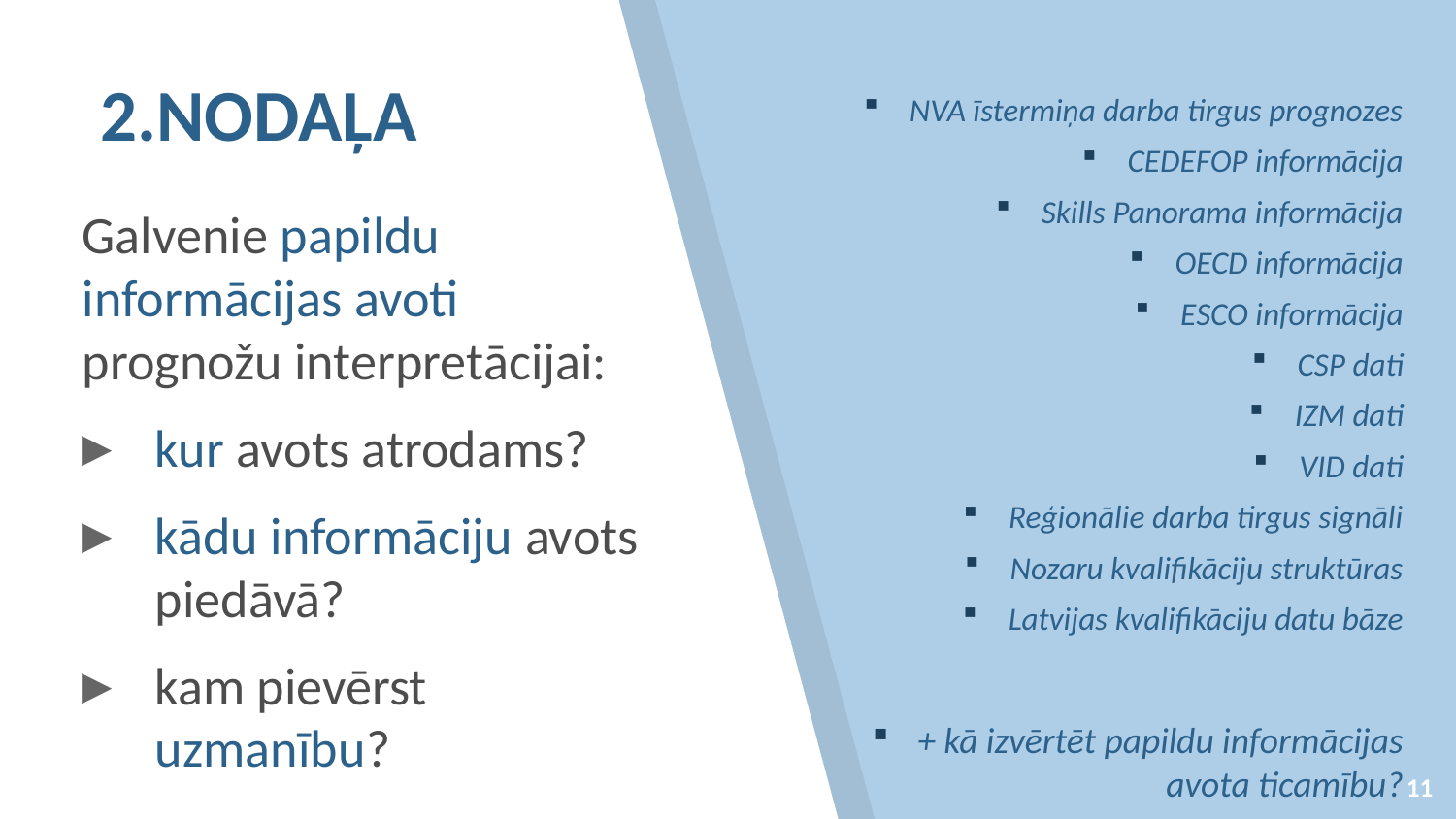

# 2.NODAĻA
NVA īstermiņa darba tirgus prognozes
CEDEFOP informācija
Skills Panorama informācija
OECD informācija
ESCO informācija
CSP dati
IZM dati
VID dati
Reģionālie darba tirgus signāli
Nozaru kvalifikāciju struktūras
Latvijas kvalifikāciju datu bāze

+ kā izvērtēt papildu informācijas
 avota ticamību?
Galvenie papildu informācijas avoti prognožu interpretācijai:
kur avots atrodams?
kādu informāciju avots piedāvā?
kam pievērst uzmanību?
11